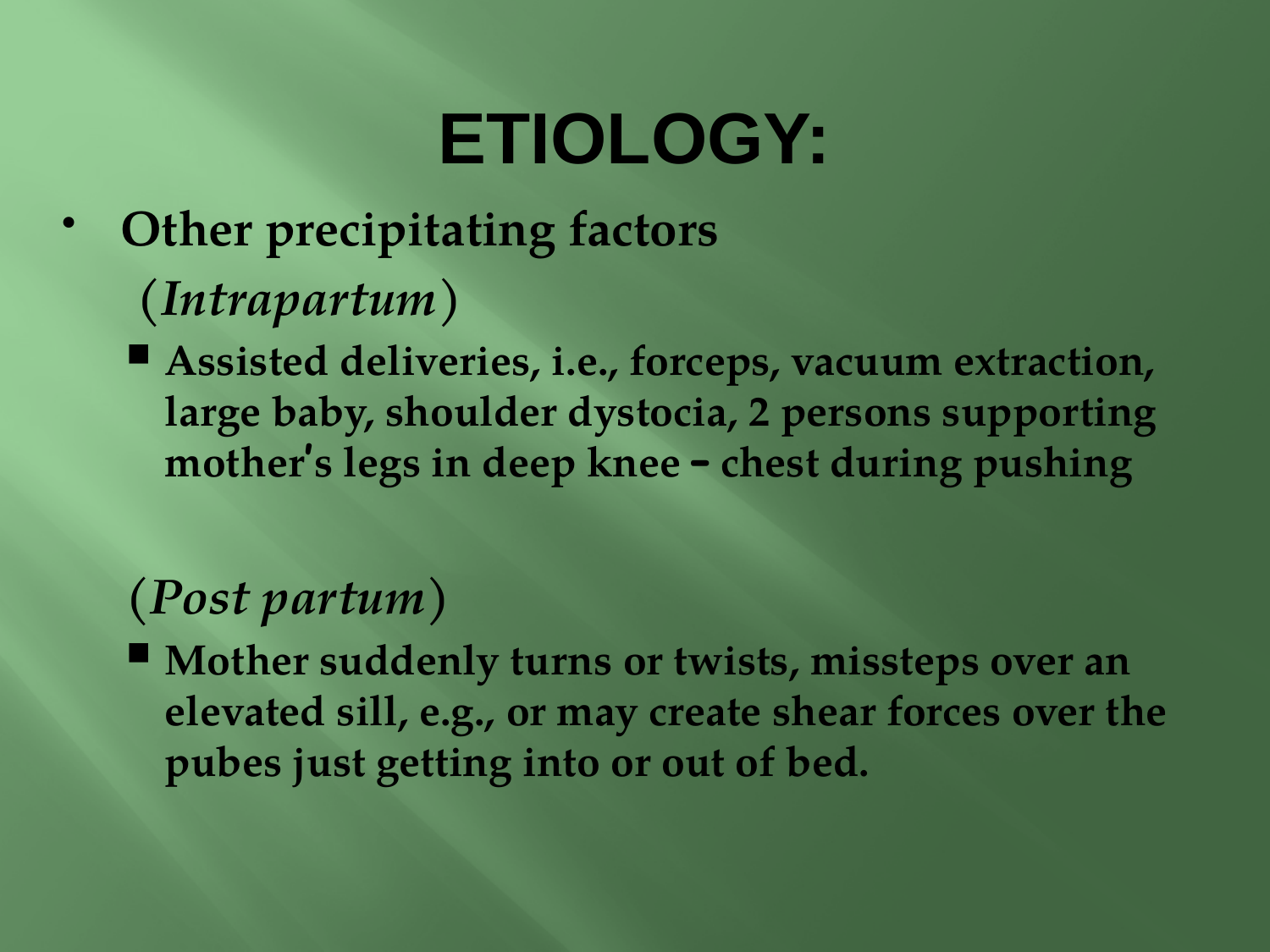

# ETIOLOGY:
Other precipitating factors
      (Intrapartum)
Assisted deliveries, i.e., forceps, vacuum extraction, large baby, shoulder dystocia, 2 persons supporting mother’s legs in deep knee – chest during pushing

(Post partum)
Mother suddenly turns or twists, missteps over an elevated sill, e.g., or may create shear forces over the pubes just getting into or out of bed.